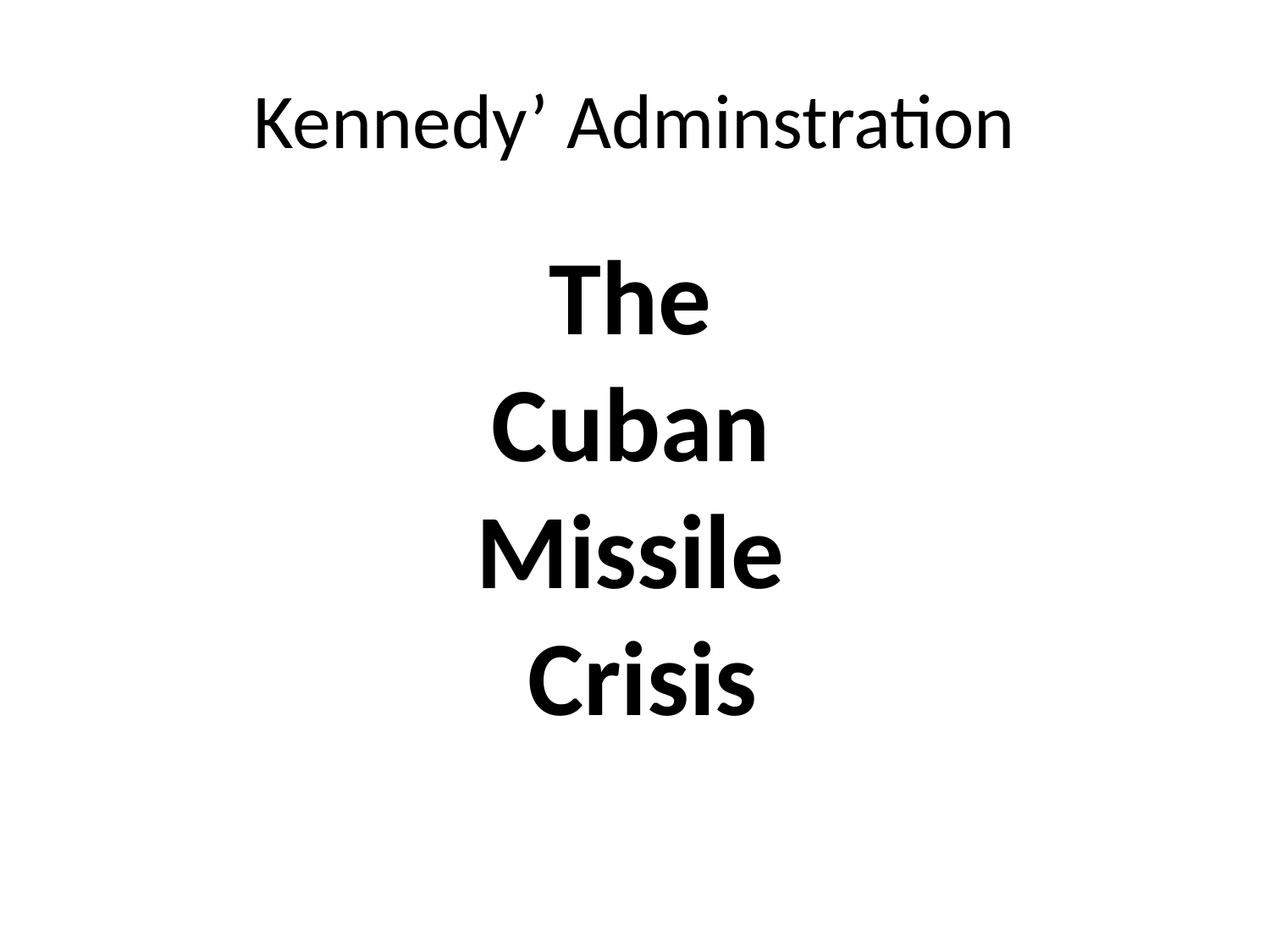

# Kennedy’ Adminstration
The
Cuban
Missile
Crisis